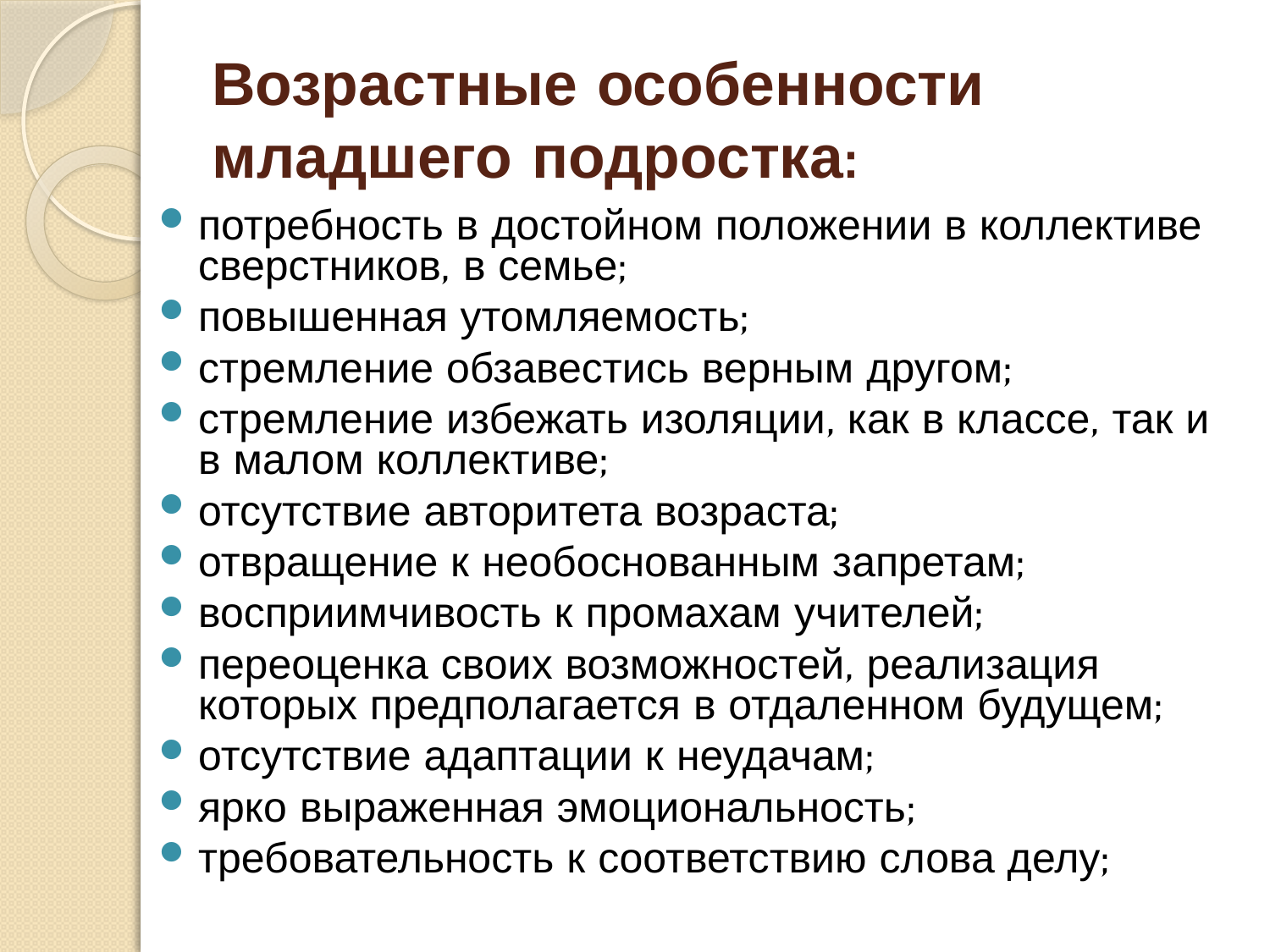

# Возрастные особенности младшего подростка:
потребность в достойном положении в коллективе сверстников, в семье;
повышенная утомляемость;
стремление обзавестись верным другом;
стремление избежать изоляции, как в классе, так и в малом коллективе;
отсутствие авторитета возраста;
отвращение к необоснованным запретам;
восприимчивость к промахам учителей;
переоценка своих возможностей, реализация которых предполагается в отдаленном будущем;
отсутствие адаптации к неудачам;
ярко выраженная эмоциональность;
требовательность к соответствию слова делу;